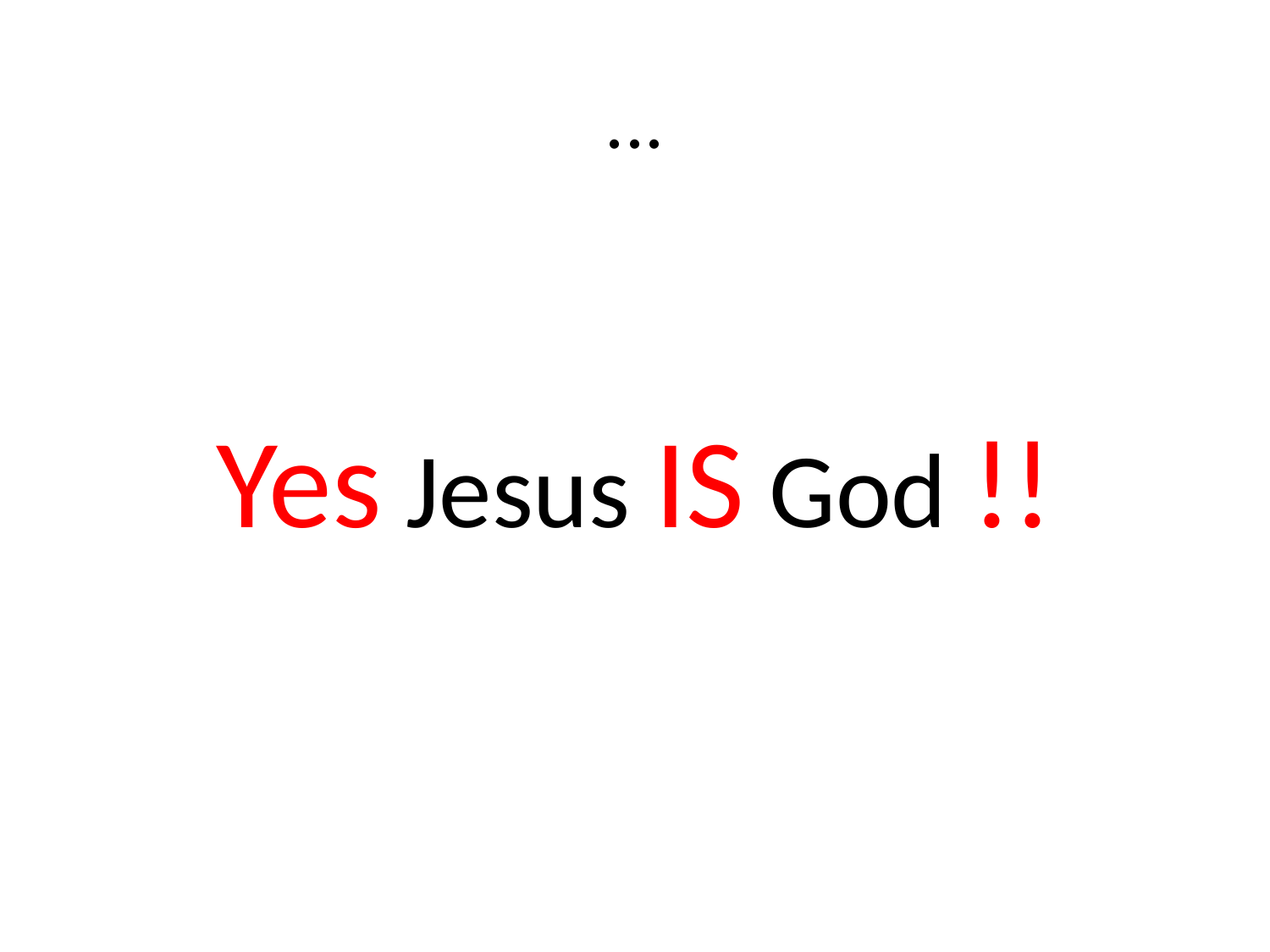

# ...

Yes Jesus IS God !!